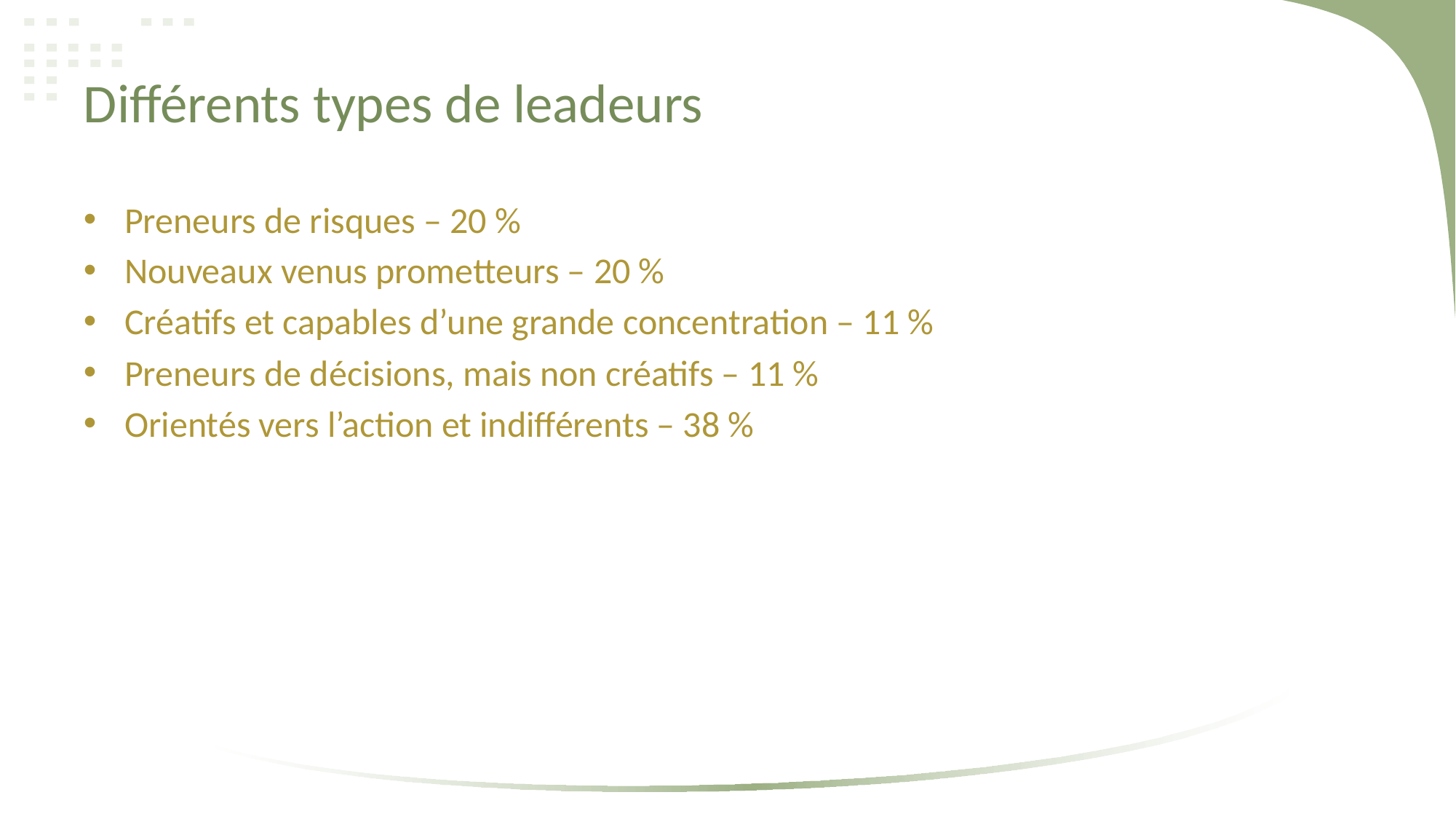

# Différents types de leadeurs
Preneurs de risques – 20 %
Nouveaux venus prometteurs – 20 %
Créatifs et capables d’une grande concentration – 11 %
Preneurs de décisions, mais non créatifs – 11 %
Orientés vers l’action et indifférents – 38 %